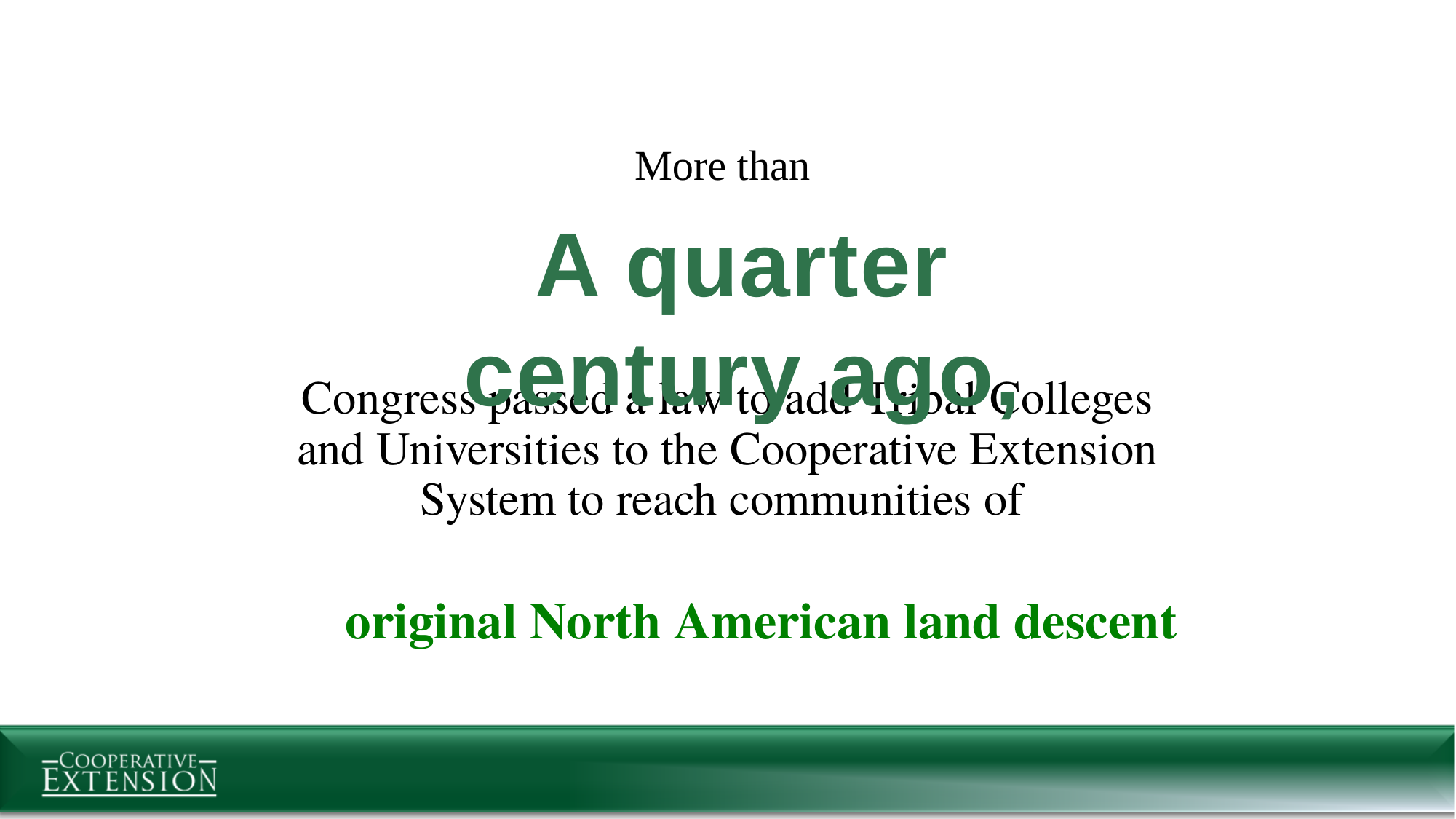

More than
A quarter century ago,
# Congress passed a law to add Tribal Colleges and Universities to the Cooperative Extension System to reach communities of
original North American land descent